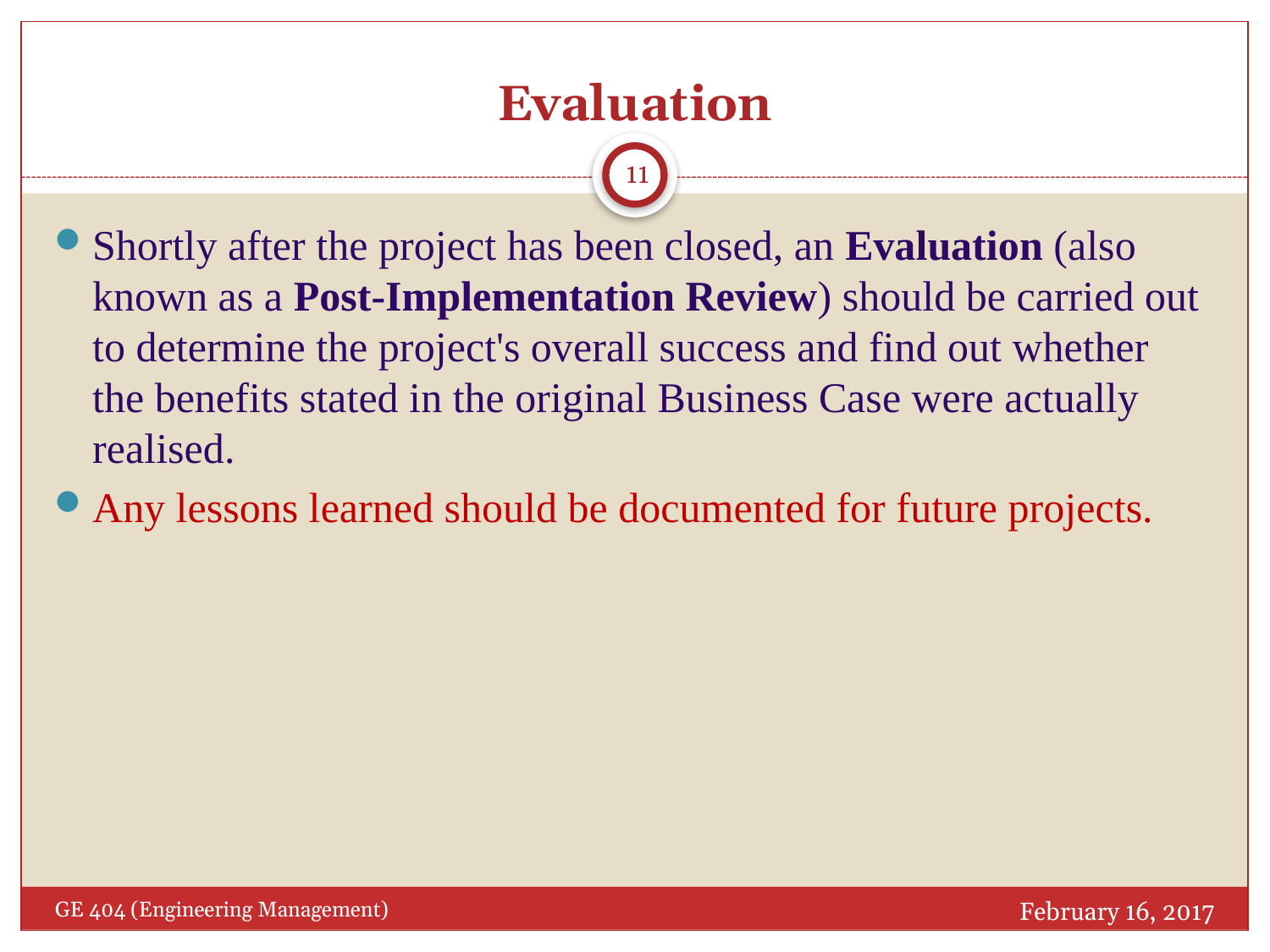

# Evaluation
11
Shortly after the project has been closed, an Evaluation (also known as a Post-Implementation Review) should be carried out to determine the project's overall success and find out whether the benefits stated in the original Business Case were actually realised.
Any lessons learned should be documented for future projects.

February 16, 2017
GE 404 (Engineering Management)